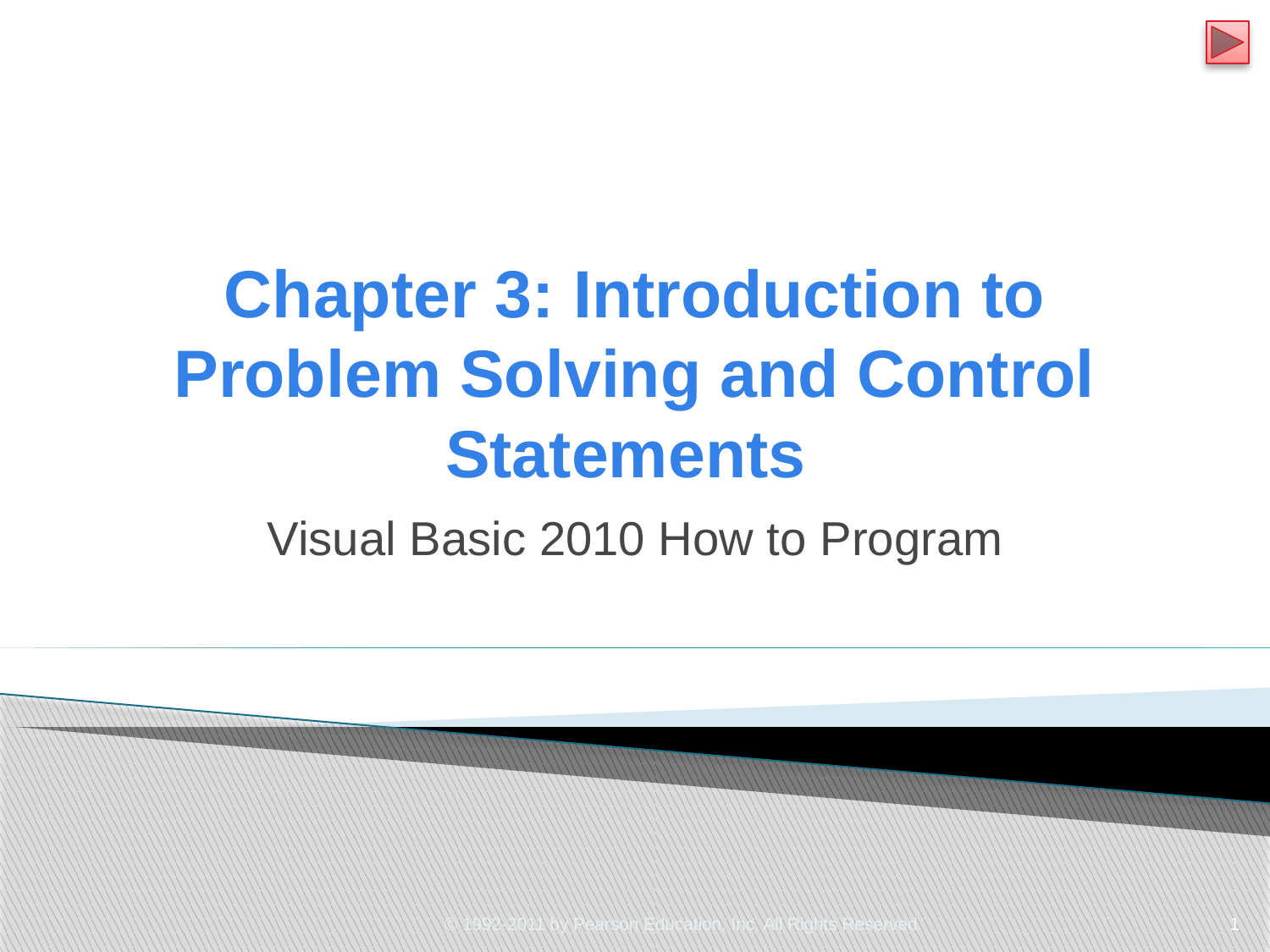

# Chapter 3: Introduction to Problem Solving and Control Statements
Visual Basic 2010 How to Program
© 1992-2011 by Pearson Education, Inc. All Rights Reserved.
1